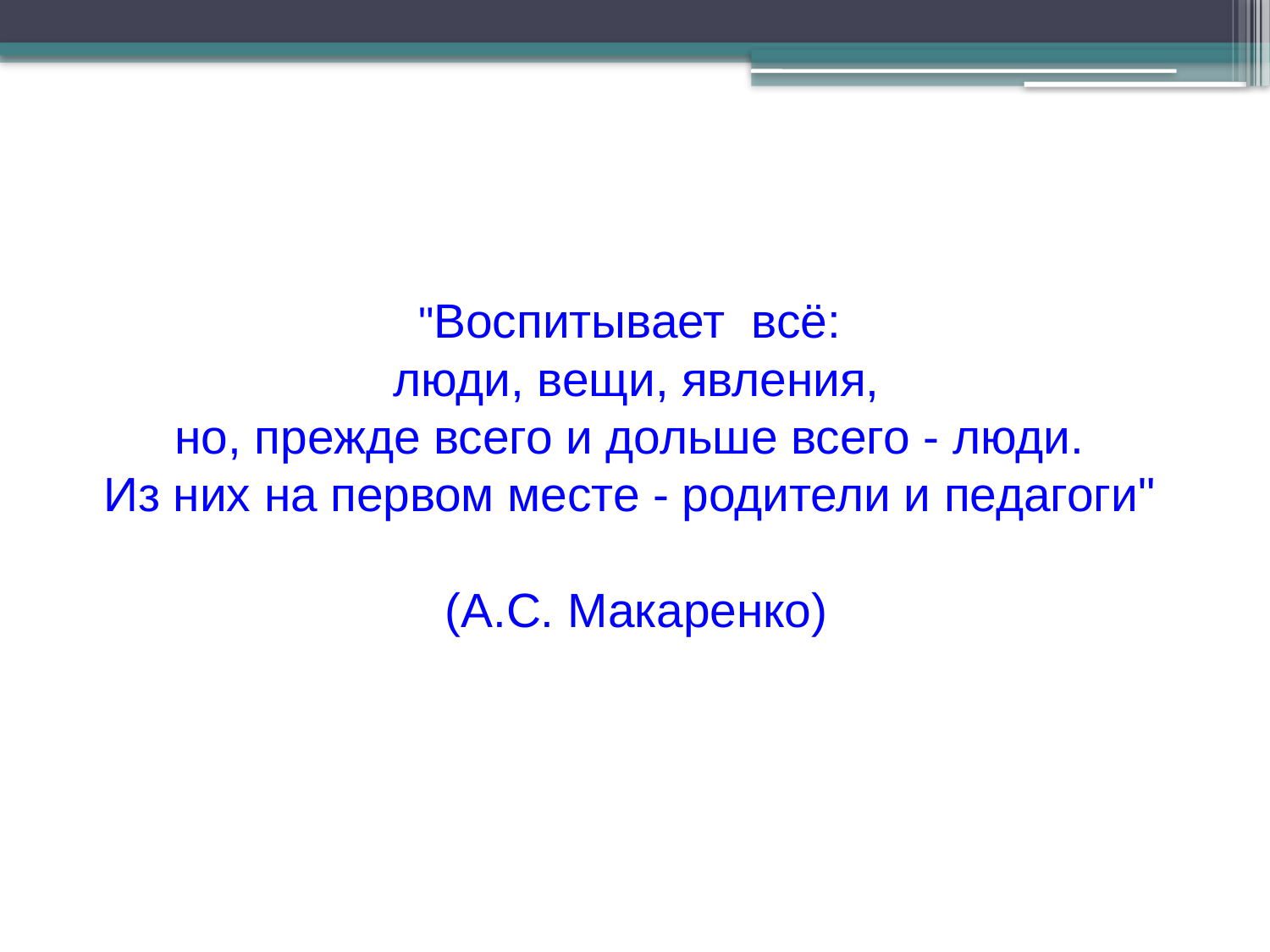

# "Воспитывает  всё: люди, вещи, явления, но, прежде всего и дольше всего - люди. Из них на первом месте - родители и педагоги" (А.С. Макаренко)